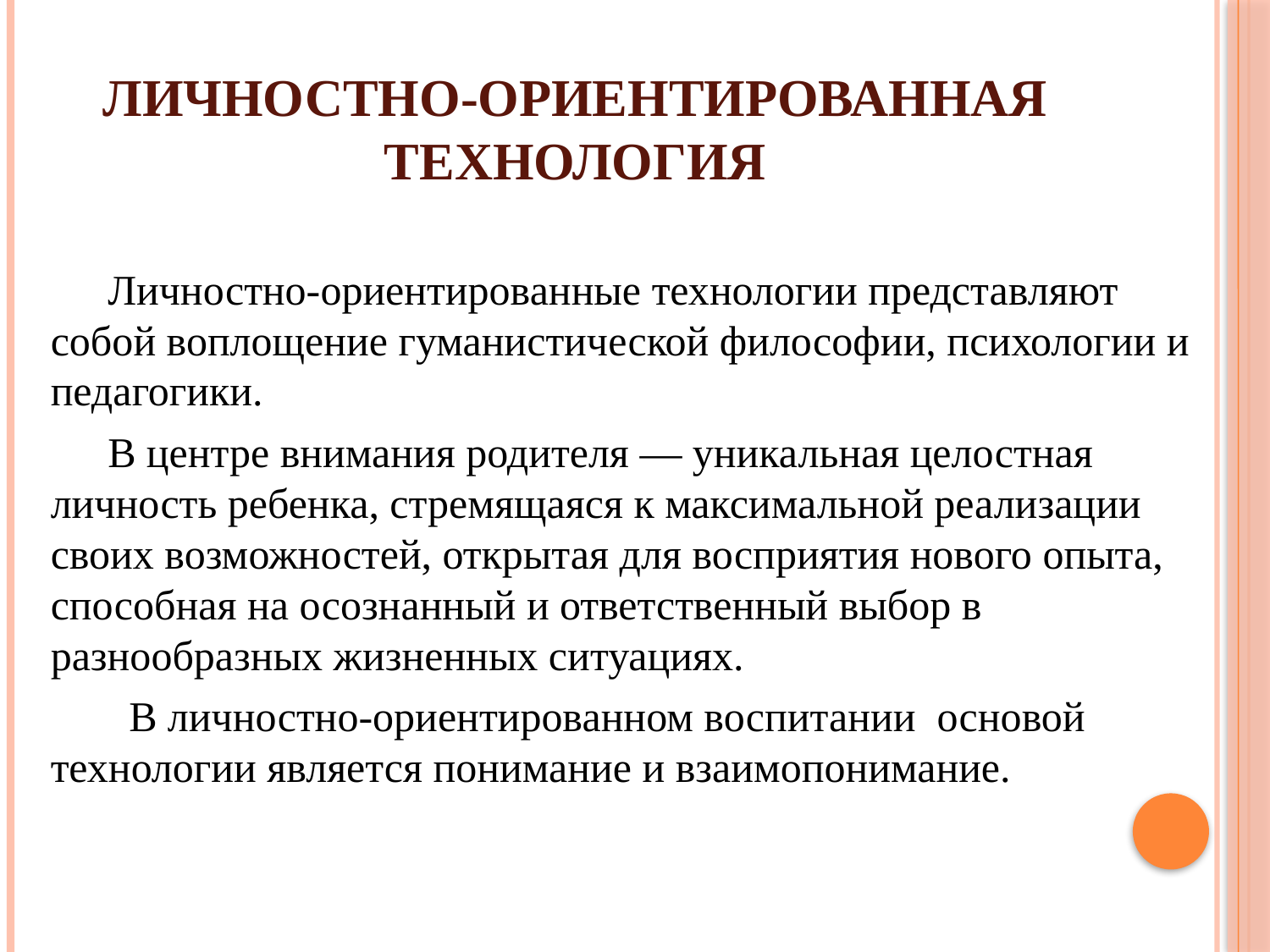

# Личностно-ориентированная  технология
         Личностно-ориентированные технологии представляют собой воплощение гуманистической философии, психологии и педагогики.
         В центре внимания родителя — уникальная целостная личность ребенка, стремящаяся к максимальной реализации своих возможностей, открытая для восприятия нового опыта, способная на осознанный и ответственный выбор в разнообразных жизненных ситуациях.
           В личностно-ориентированном воспитании  основой технологии является понимание и взаимопонимание.